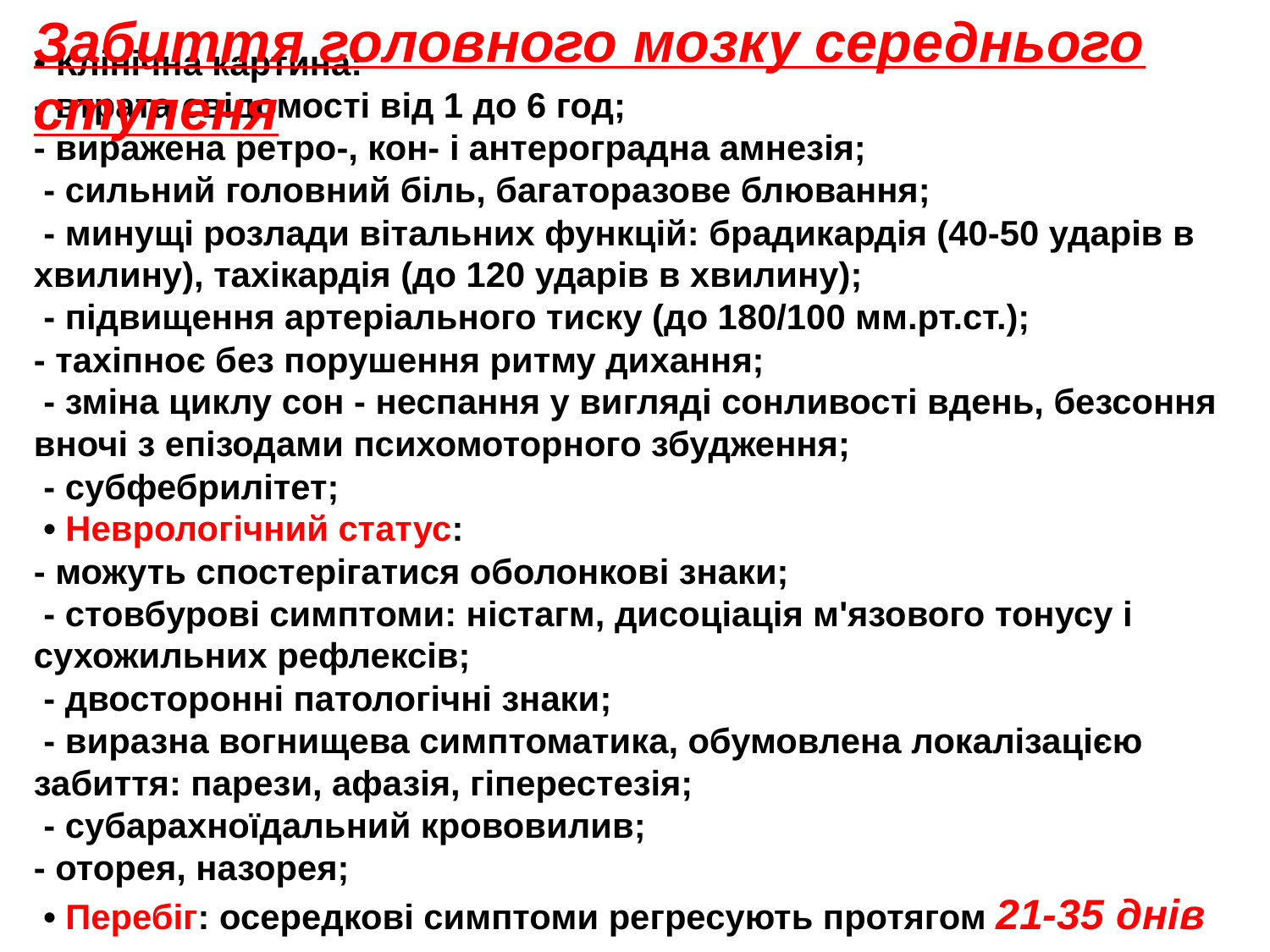

Забиття головного мозку середнього ступеня
# • Клінічна картина: - втрата свідомості від 1 до 6 год; - виражена ретро-, кон- і антероградна амнезія; - сильний головний біль, багаторазове блювання; - минущі розлади вітальних функцій: брадикардія (40-50 ударів в хвилину), тахікардія (до 120 ударів в хвилину); - підвищення артеріального тиску (до 180/100 мм.рт.ст.); - тахіпноє без порушення ритму дихання; - зміна циклу сон - неспання у вигляді сонливості вдень, безсоння вночі з епізодами психомоторного збудження; - субфебрилітет; • Неврологічний статус: - можуть спостерігатися оболонкові знаки; - стовбурові симптоми: ністагм, дисоціація м'язового тонусу і сухожильних рефлексів; - двосторонні патологічні знаки; - виразна вогнищева симптоматика, обумовлена ​​локалізацією забиття: парези, афазія, гіперестезія; - субарахноїдальний крововилив; - оторея, назорея; • Перебіг: осередкові симптоми регресують протягом 21-35 днів